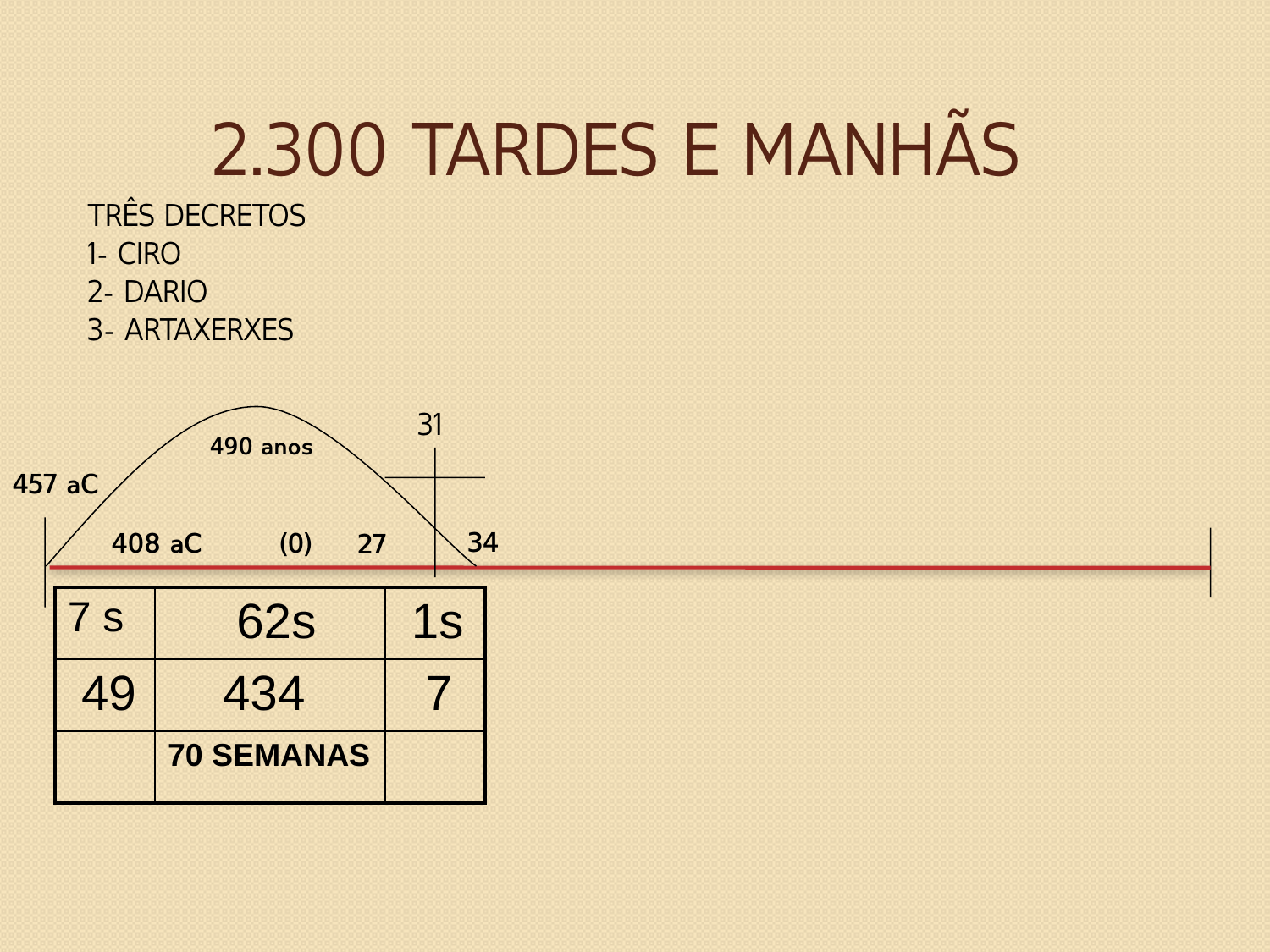

2.300 TARDES E MANHÃS
TRÊS DECRETOS
1- CIRO
2- DARIO
3- ARTAXERXES
31

490 anos

457 aC

34
408 aC
(0)
27

| 7 s | 62s | 1s |
| --- | --- | --- |
| 49 | 434 | 7 |
|  | 70 SEMANAS |  |